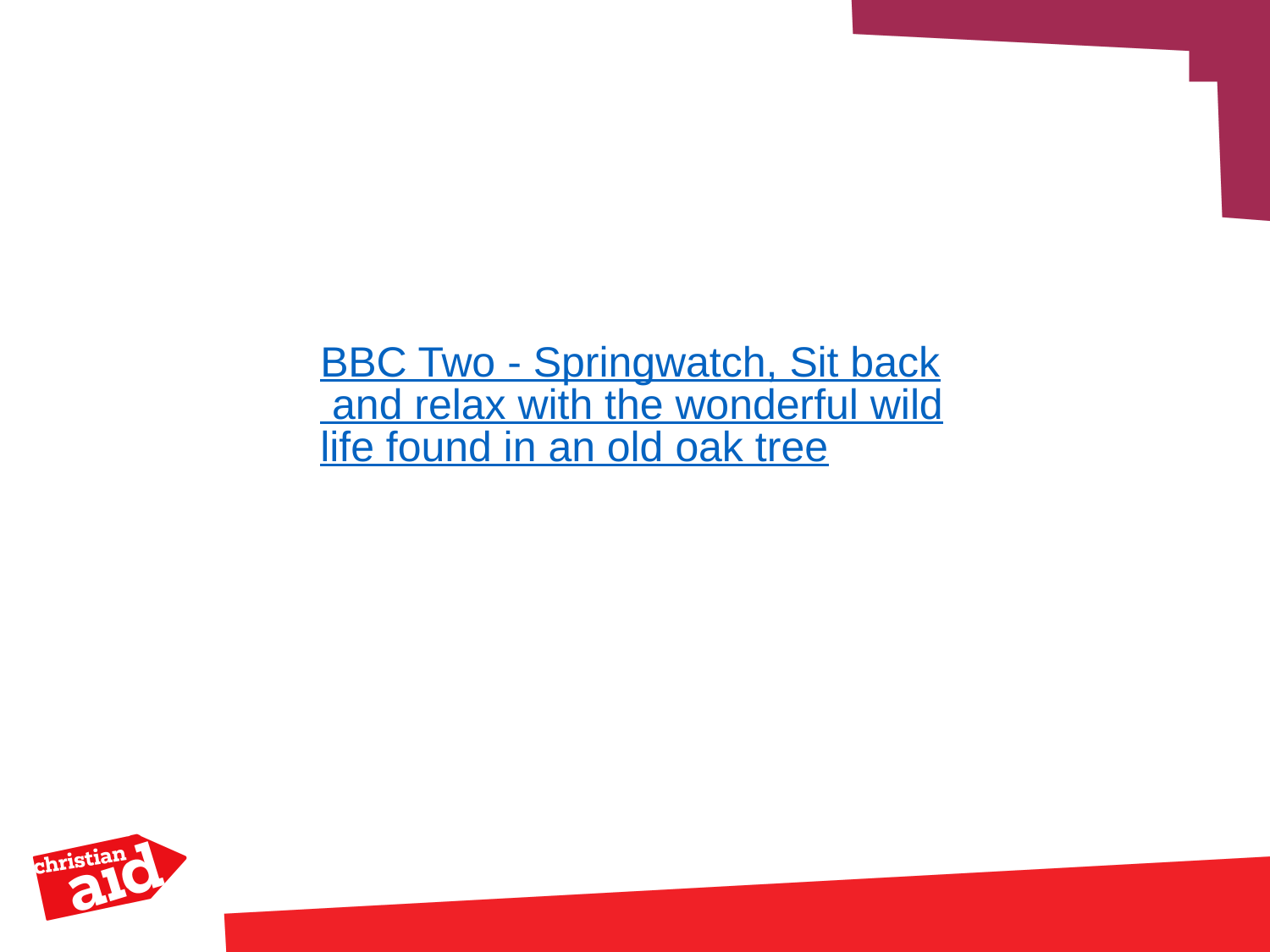

BBC Two - Springwatch, Sit back and relax with the wonderful wildlife found in an old oak tree